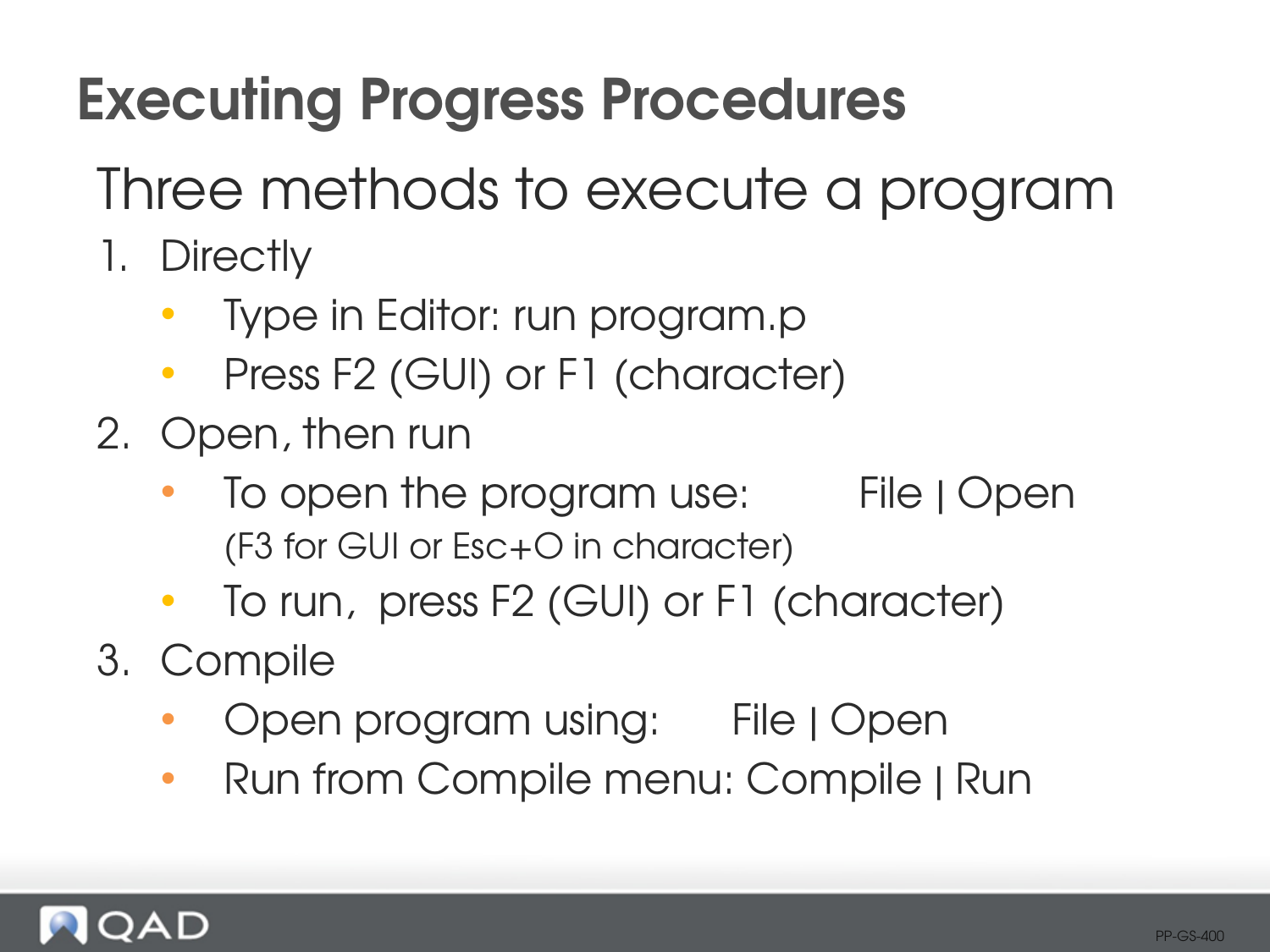

# Executing Progress Procedures
Three methods to execute a program
Directly
Type in Editor: run program.p
Press F2 (GUI) or F1 (character)
Open, then run
To open the program use:	File | Open
	(F3 for GUI or Esc+O in character)
To run,  press F2 (GUI) or F1 (character)
Compile
Open program using:	File | Open
Run from Compile menu: Compile | Run

PP-GS-400